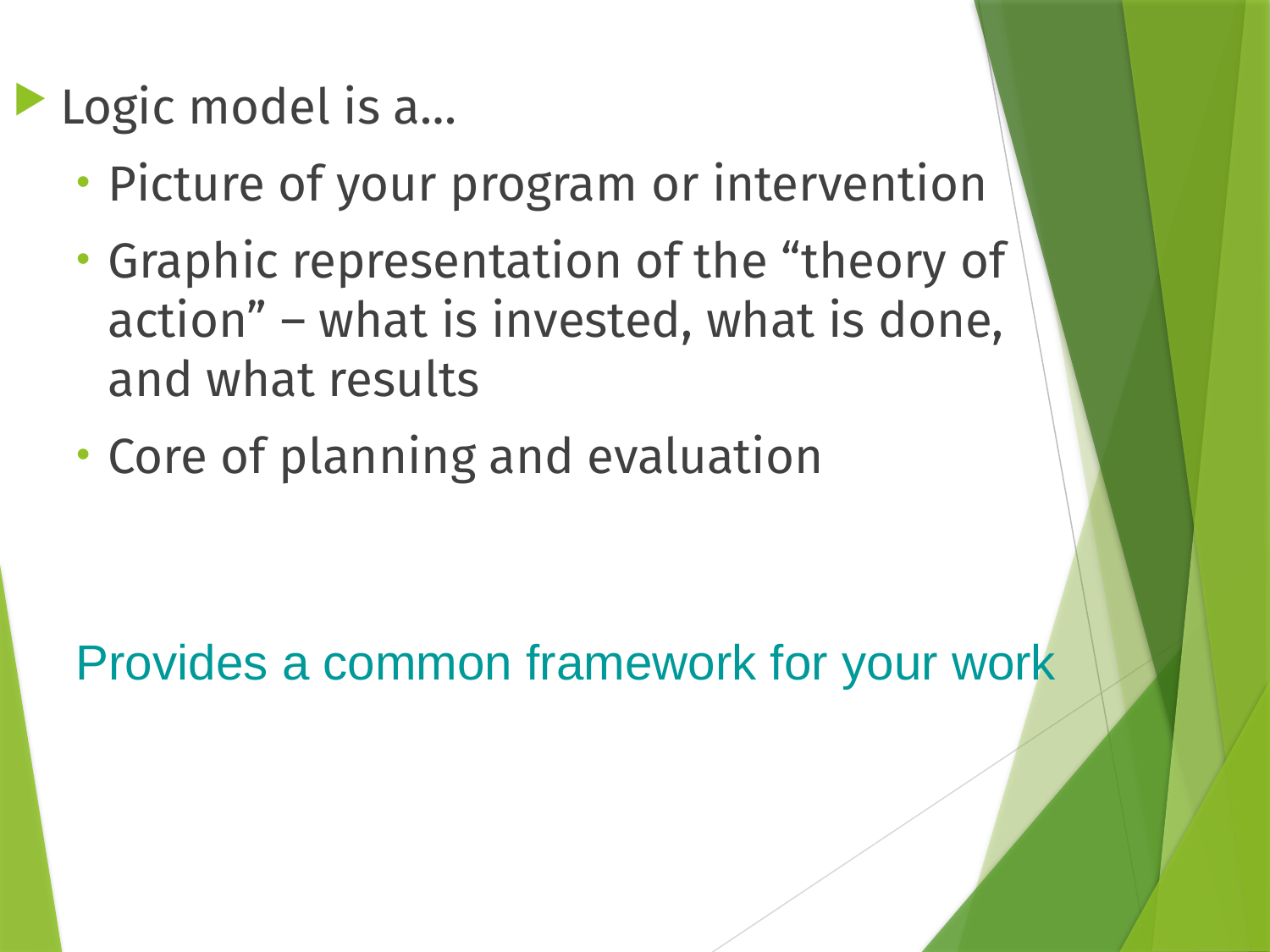

Logic model is a…
Picture of your program or intervention
Graphic representation of the “theory of action” – what is invested, what is done, and what results
Core of planning and evaluation
Provides a common framework for your work